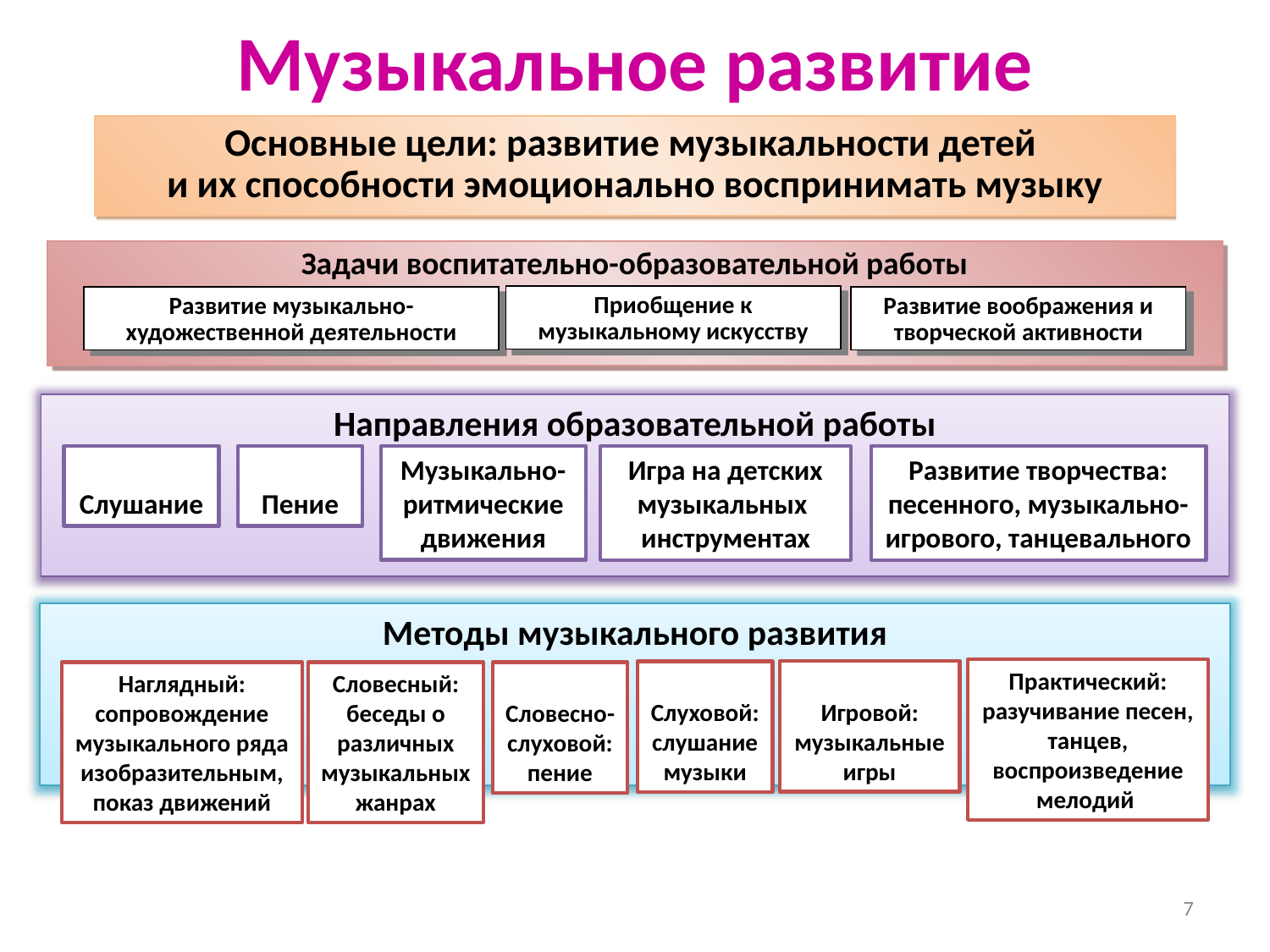

# Музыкальное развитие
Основные цели: развитие музыкальности детей
и их способности эмоционально воспринимать музыку
Задачи воспитательно-образовательной работы
Приобщение к музыкальному искусству

Развитие музыкально-художественной деятельности
Развитие воображения и творческой активности
Направления образовательной работы

Слушание

Пение
Музыкально-ритмические движения
Игра на детских музыкальных
инструментах
Развитие творчества: песенного, музыкально-игрового, танцевального
Методы музыкального развития

Практический: разучивание песен, танцев, воспроизведение мелодий

Игровой: музыкальные
игры

Слуховой: слушание
музыки
Наглядный: сопровождение музыкального ряда изобразительным, показ движений
Словесный: беседы о различных музыкальных жанрах

Словесно-слуховой: пение
7